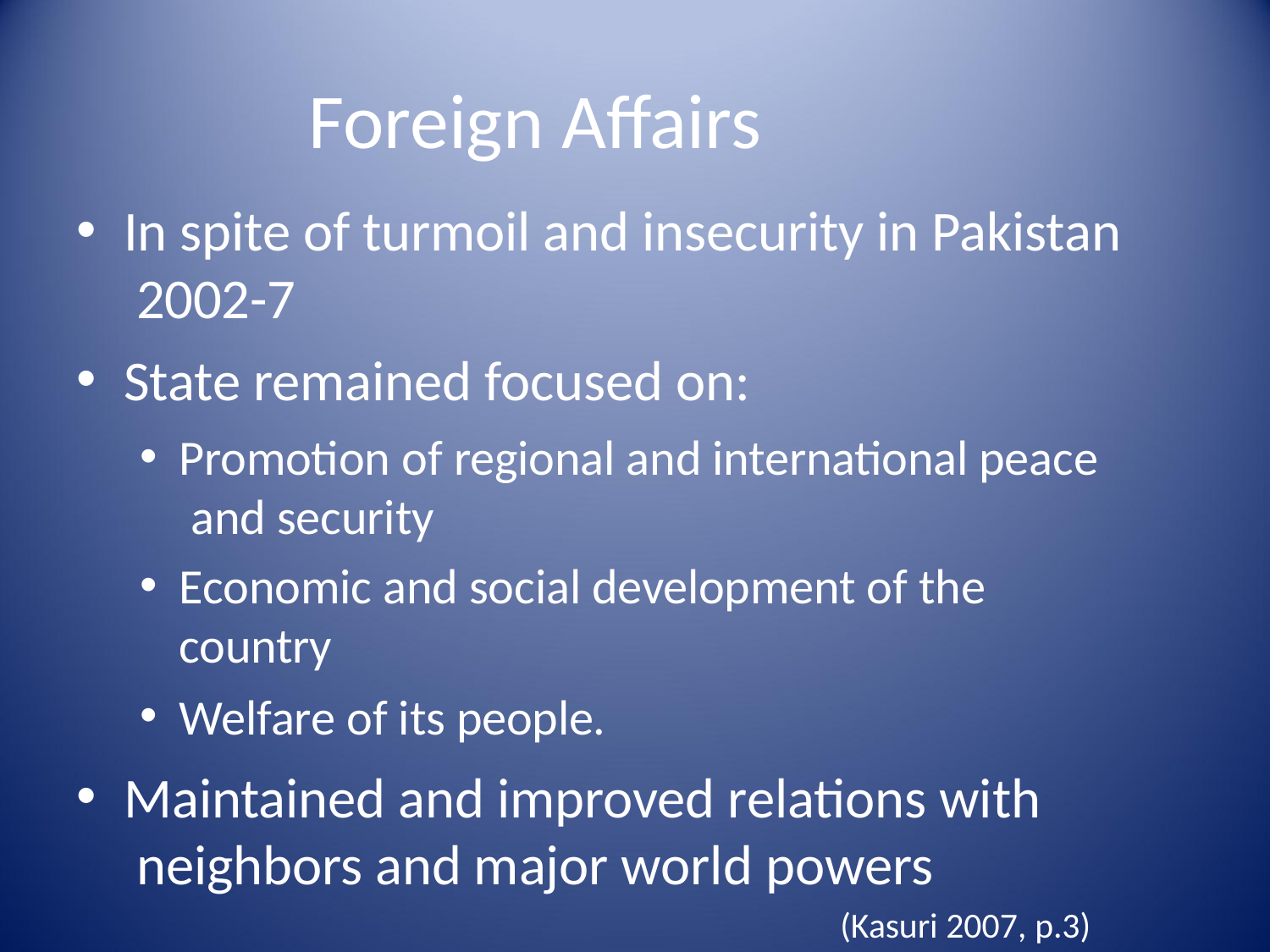

# Foreign Affairs
In spite of turmoil and insecurity in Pakistan  2002-7
State remained focused on:
Promotion of regional and international peace  and security
Economic and social development of the country
Welfare of its people.
Maintained and improved relations with  neighbors and major world powers
(Kasuri 2007, p.3)